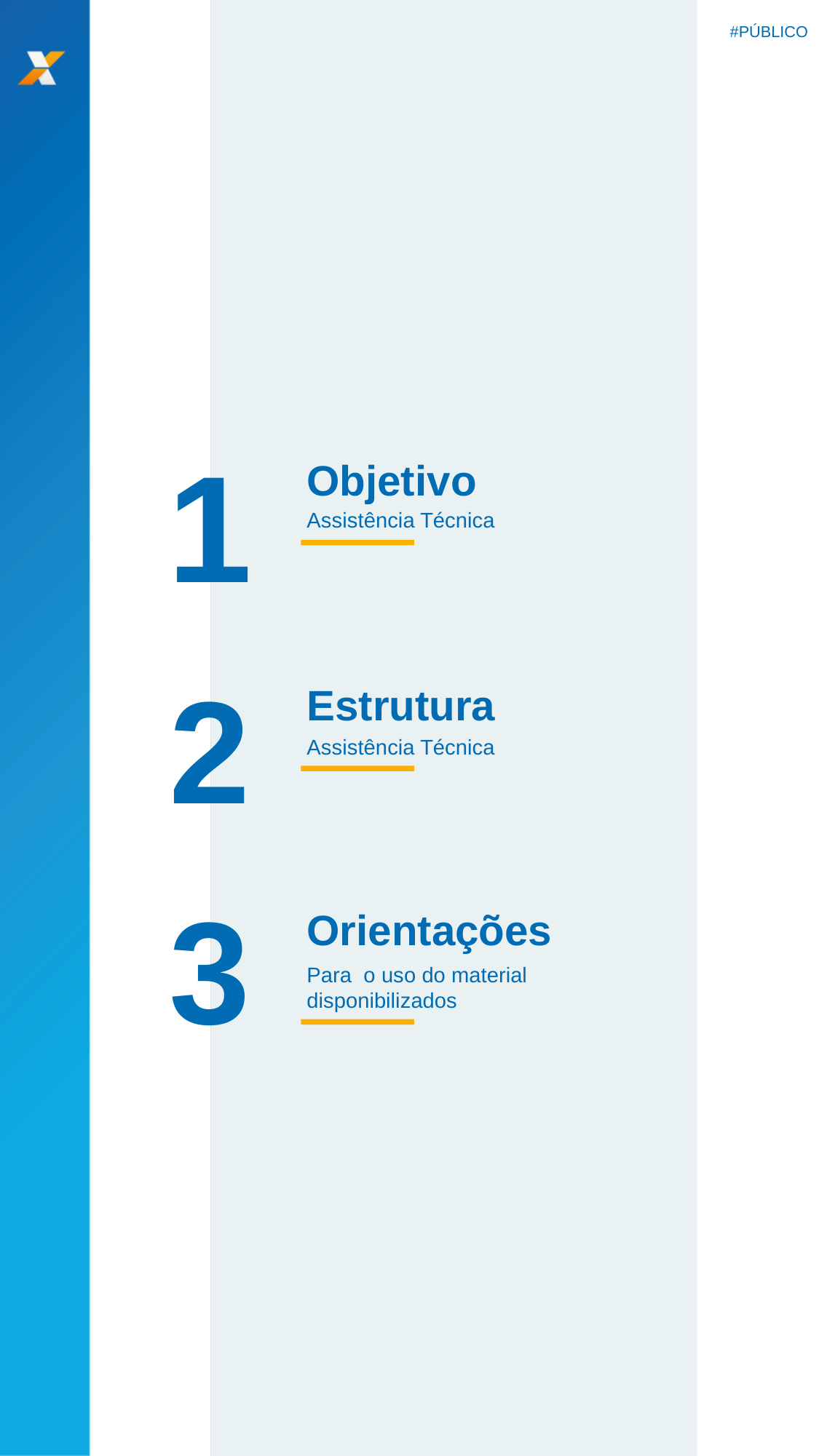

#PÚBLICO
1
Objetivo

Assistência Técnica
2
Estrutura

Assistência Técnica
3
Orientações
Para  o uso do material disponibilizados